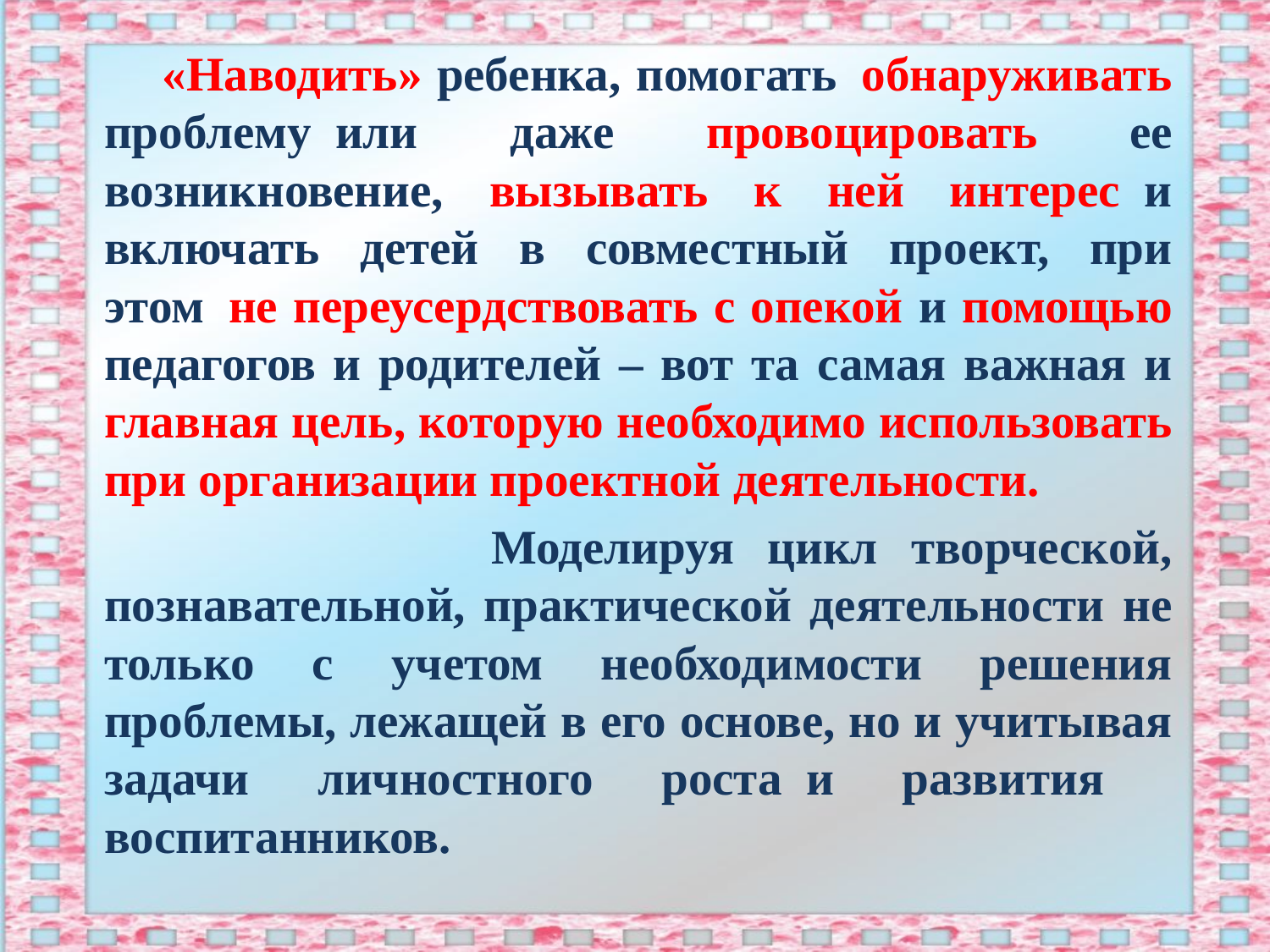

«Наводить» ребенка, помогать  обнаруживать проблему  или даже провоцировать ее возникновение, вызывать к ней интерес  и включать детей в совместный проект, при этом  не переусердствовать с опекой и помощью педагогов и родителей – вот та самая важная и главная цель, которую необходимо использовать при организации проектной деятельности.
             Моделируя цикл творческой, познавательной, практической деятельности не только с учетом необходимости решения проблемы, лежащей в его основе, но и учитывая задачи личностного роста  и развития  воспитанников.